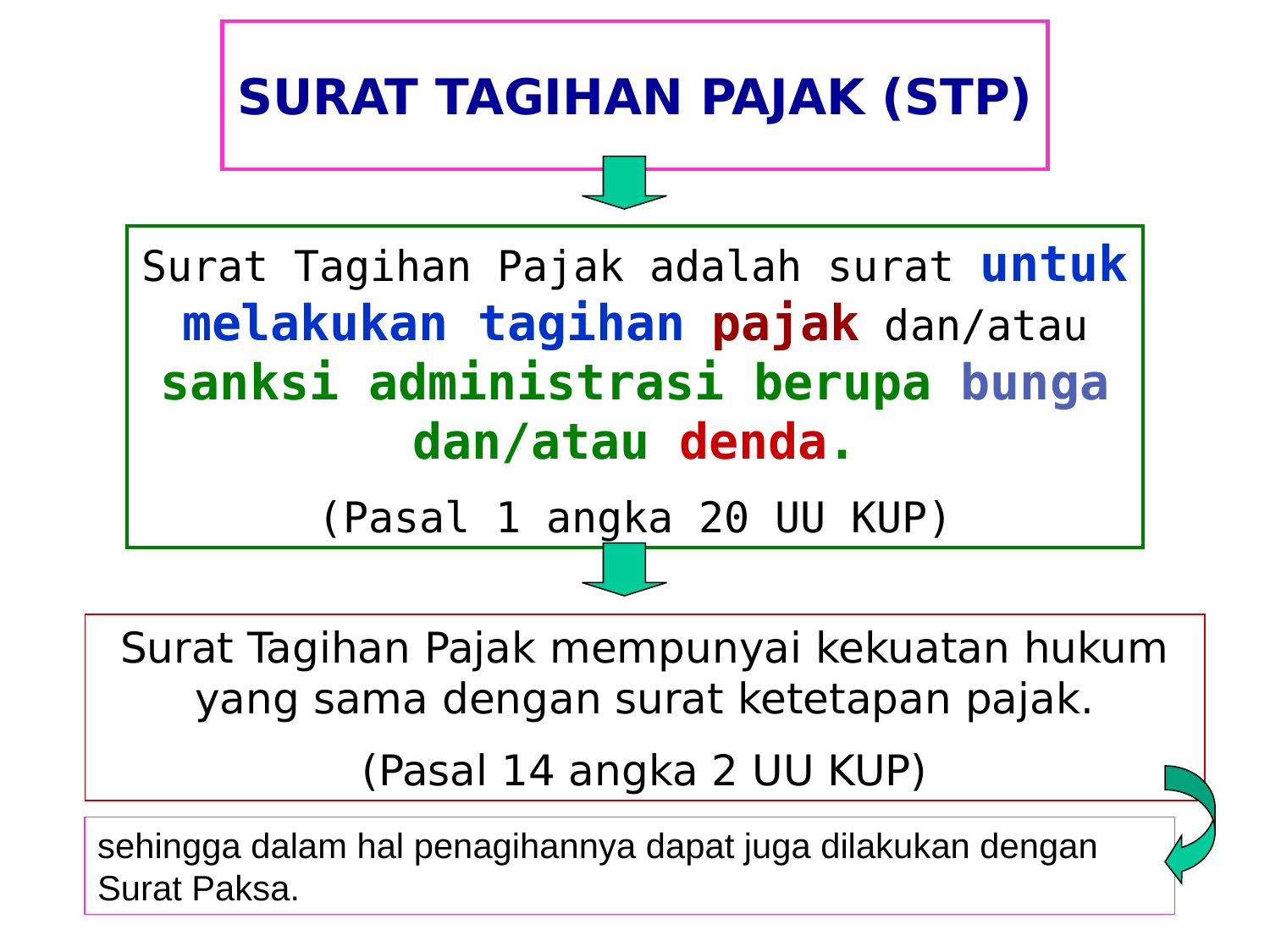

# SURAT TAGIHAN PAJAK (STP)

Surat Tagihan Pajak adalah surat untuk melakukan tagihan pajak dan/atau sanksi administrasi berupa bunga dan/atau denda.
(Pasal 1 angka 20 UU KUP)

Surat Tagihan Pajak mempunyai kekuatan hukum yang sama dengan surat ketetapan pajak.
(Pasal 14 angka 2 UU KUP)

sehingga dalam hal penagihannya dapat juga dilakukan dengan Surat Paksa.